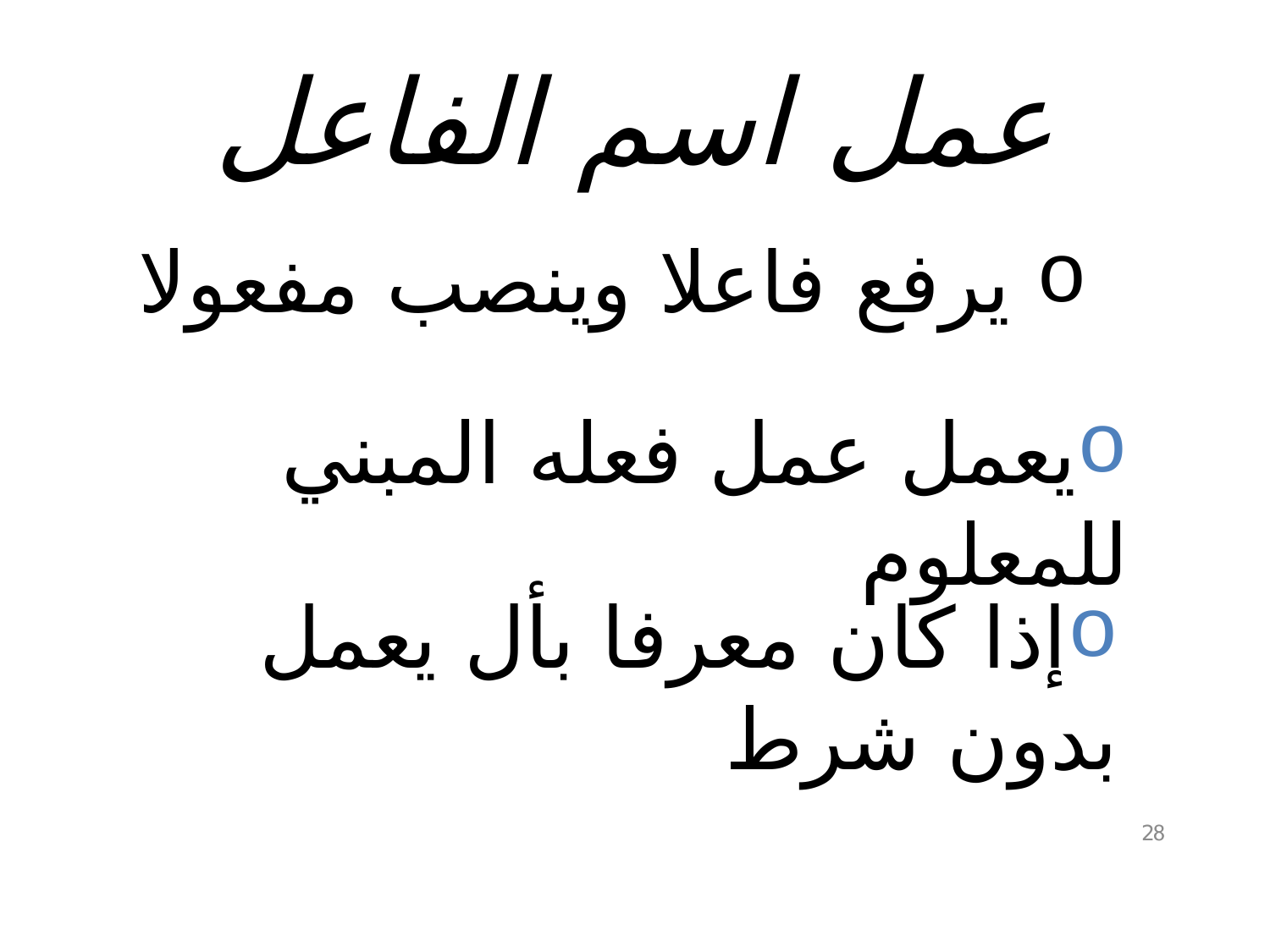

# عمل اسم الفاعل
 يرفع فاعلا وينصب مفعولا
يعمل عمل فعله المبني للمعلوم
إذا كان معرفا بأل يعمل بدون شرط
28